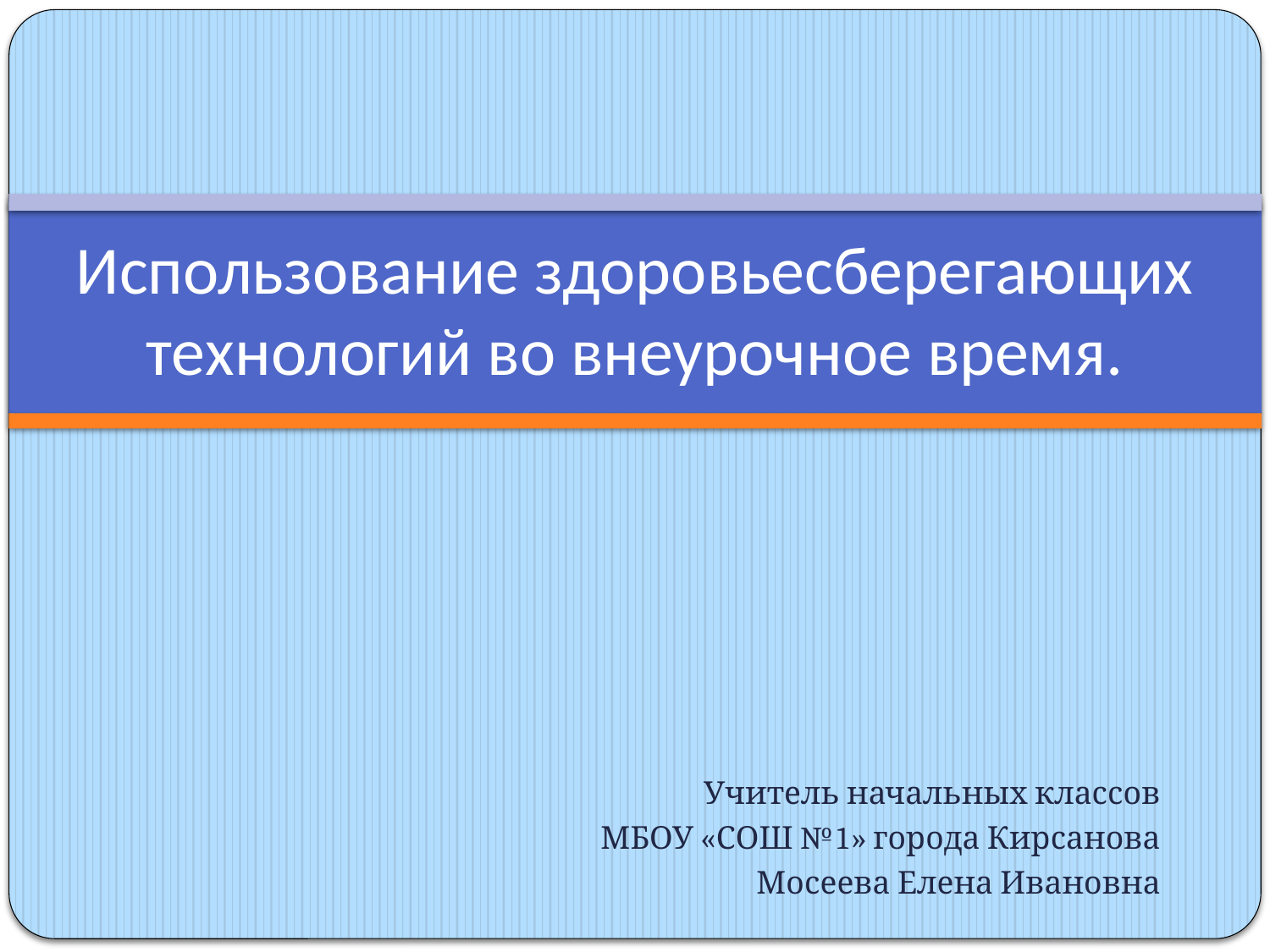

# Использование здоровьесберегающих технологий во внеурочное время.
Учитель начальных классов
МБОУ «СОШ №1» города Кирсанова
Мосеева Елена Ивановна